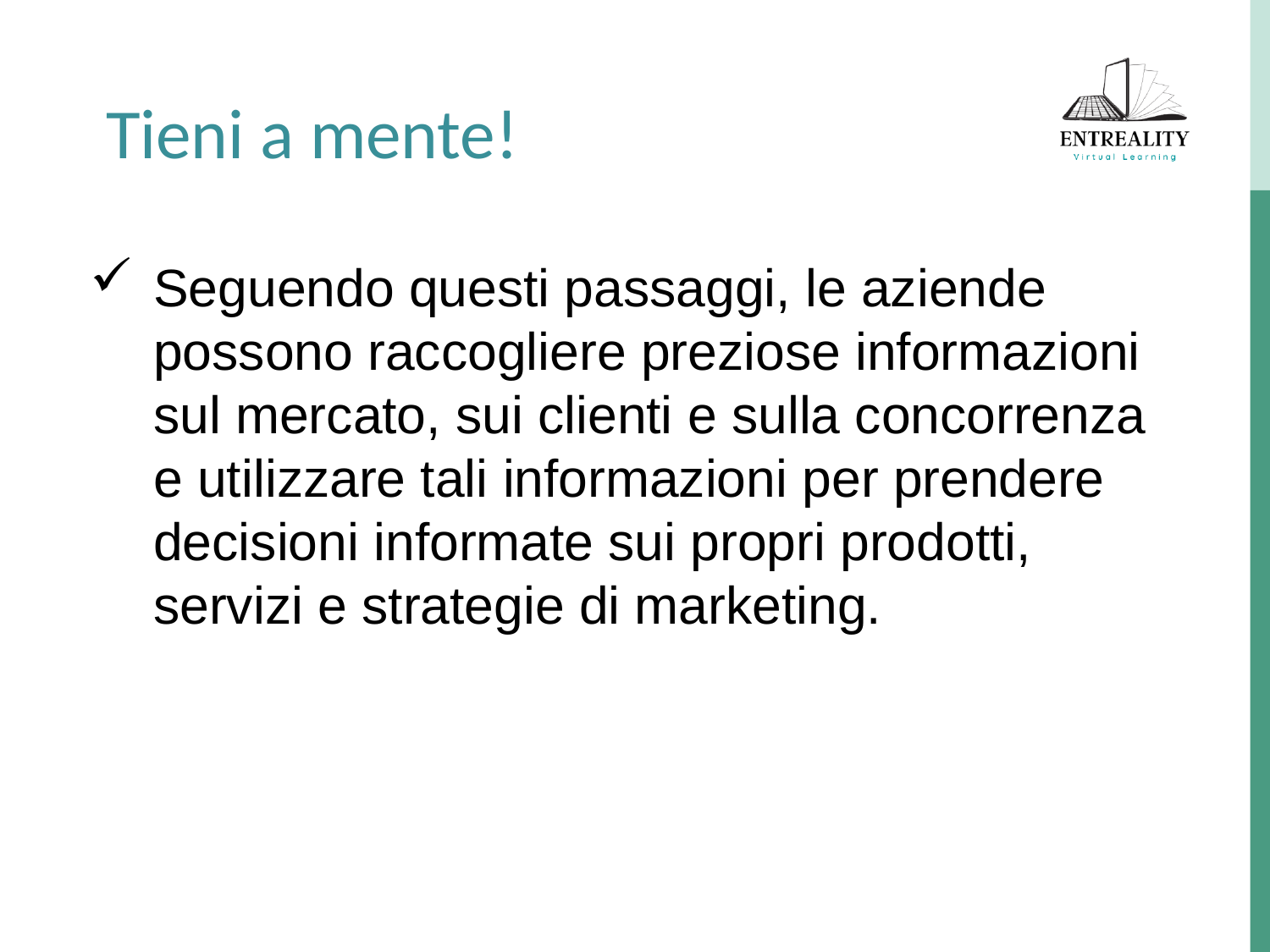

Tieni a mente!

Seguendo questi passaggi, le aziende possono raccogliere preziose informazioni sul mercato, sui clienti e sulla concorrenza e utilizzare tali informazioni per prendere decisioni informate sui propri prodotti, servizi e strategie di marketing.